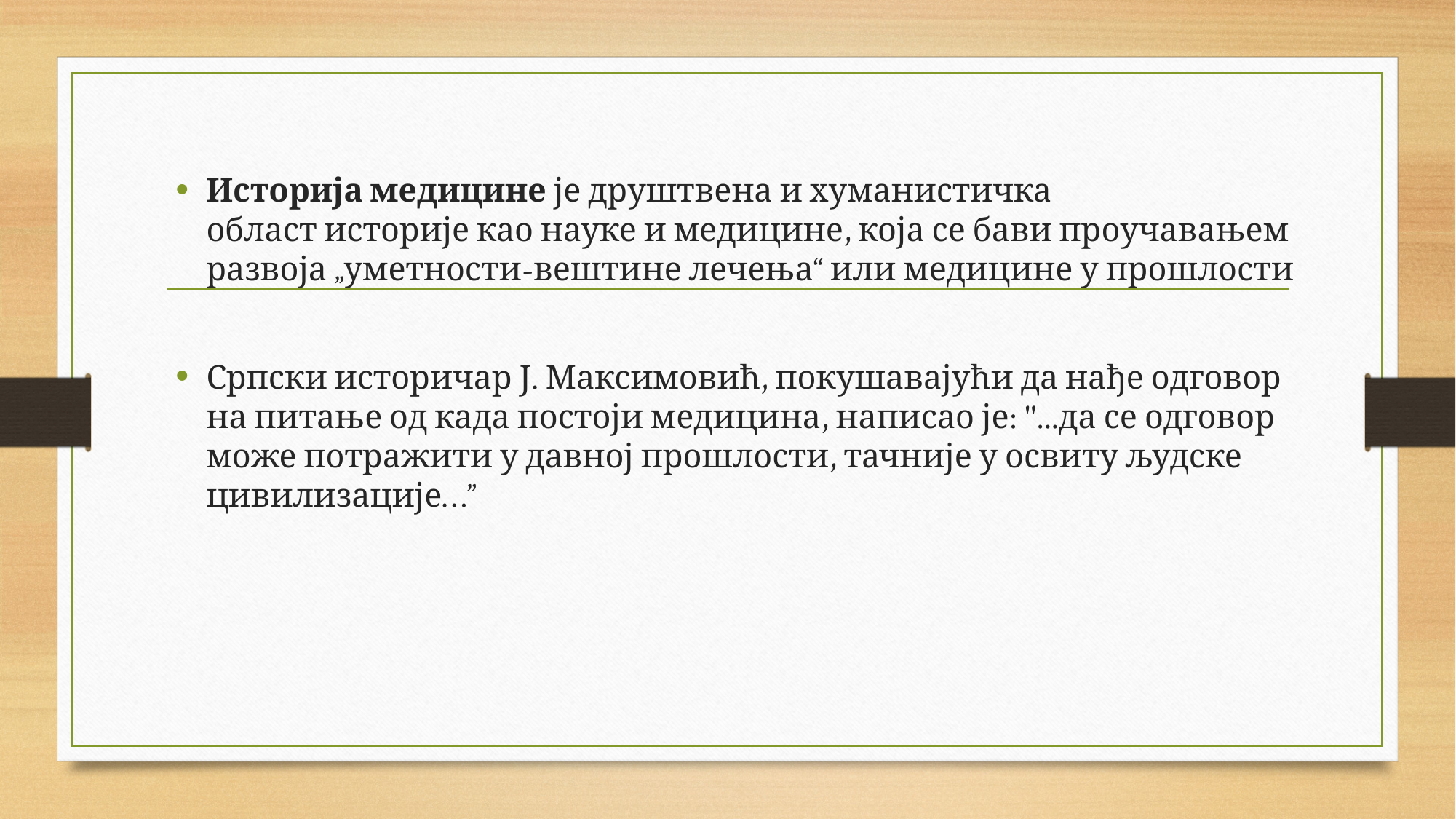

Историја медицине је друштвена и хуманистичка област историје као науке и медицине, која се бави проучавањем развоја „уметности-вештине лечења“ или медицине у прошлости

Српски историчар Ј. Максимовић, покушавајући да нађе одговор на питање од када постоји медицина, написао је: ''...да се одговор може потражити у давној прошлости, тачније у освиту људске цивилизације…”